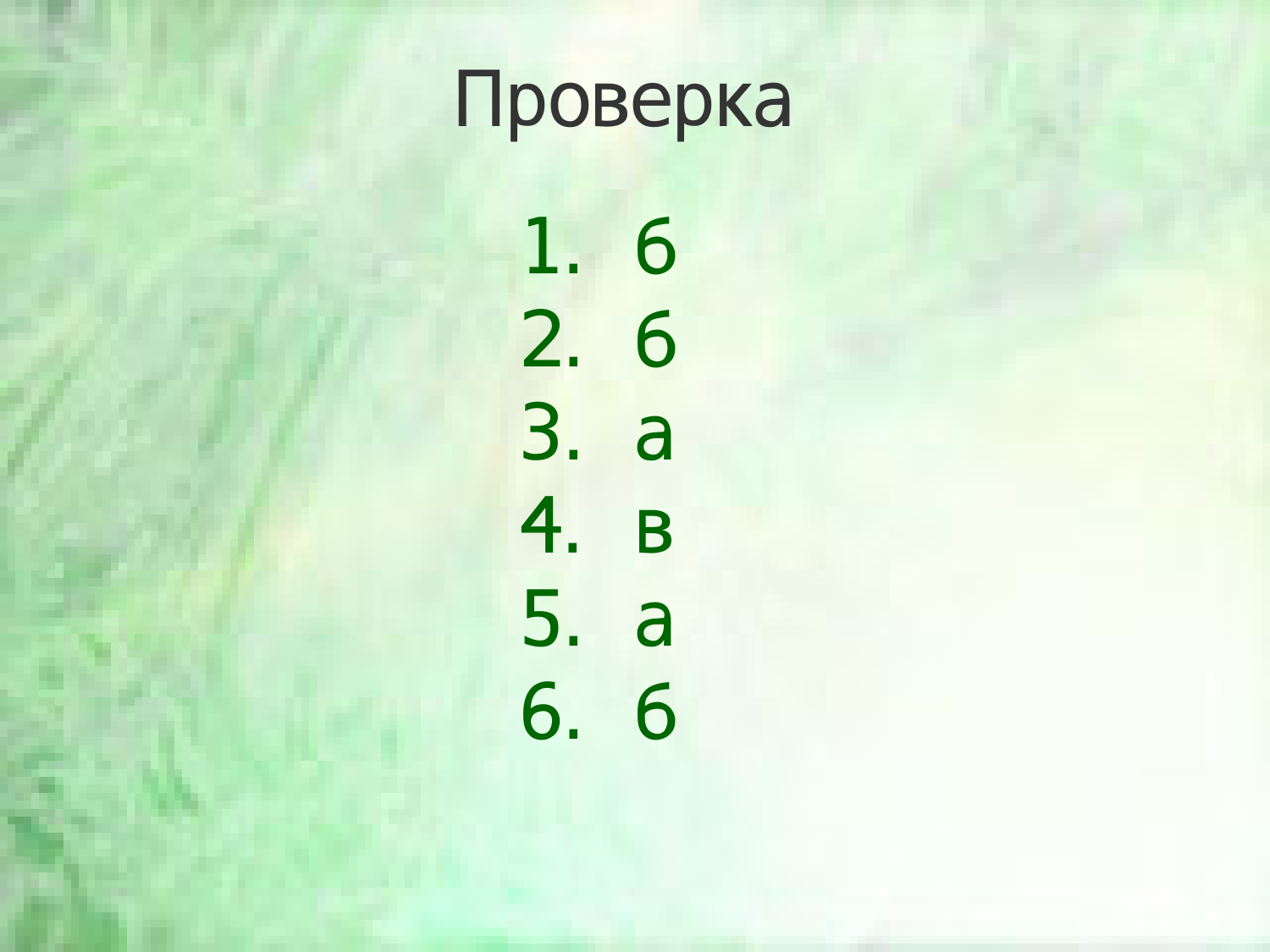

# Проверка
  б
  б
  а
  в
  а
  б